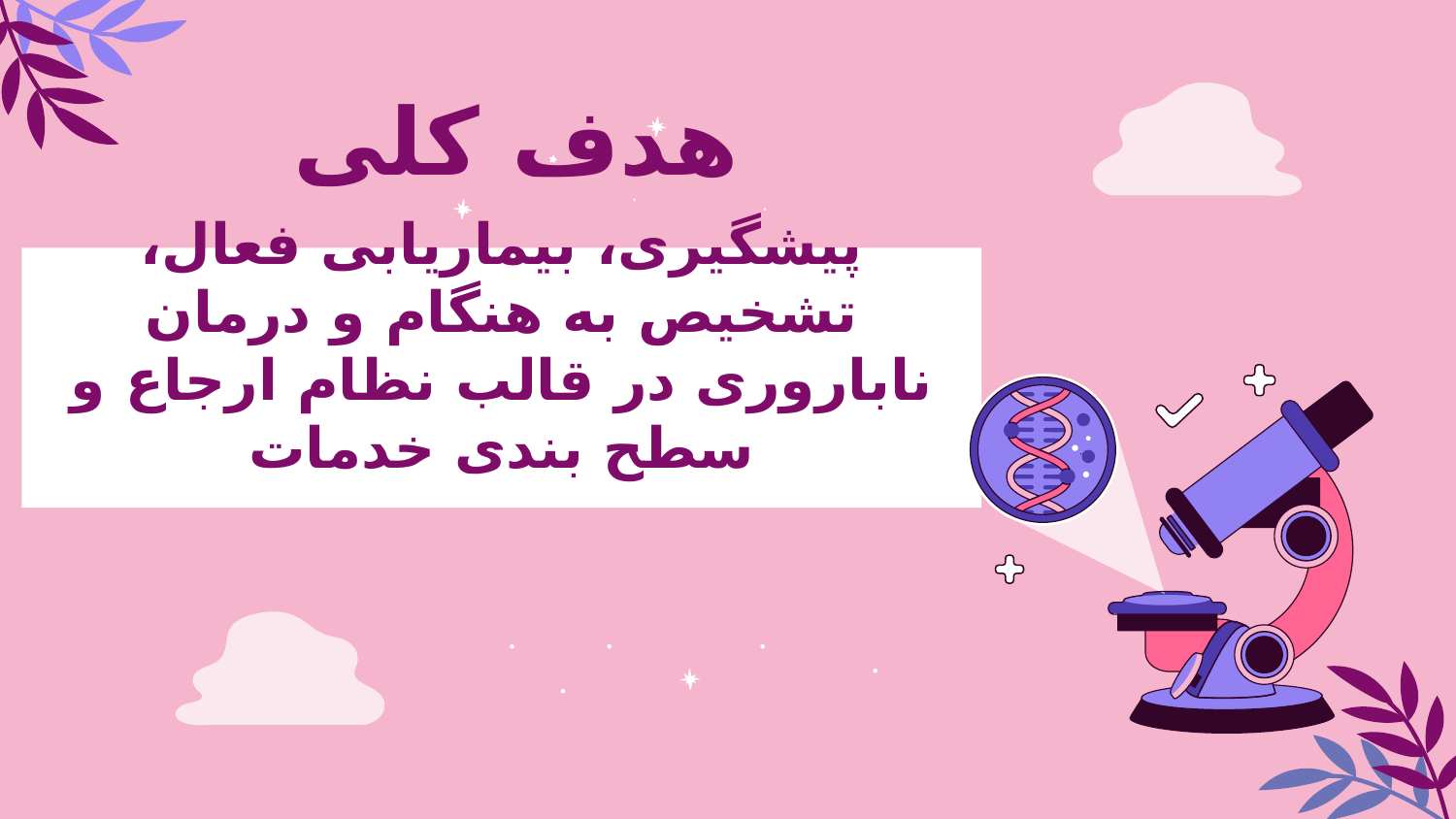

# هدف کلی

پیشگیری، بیماریابی فعال، تشخیص به هنگام و درمان ناباروری در قالب نظام ارجاع و سطح بندی خدمات